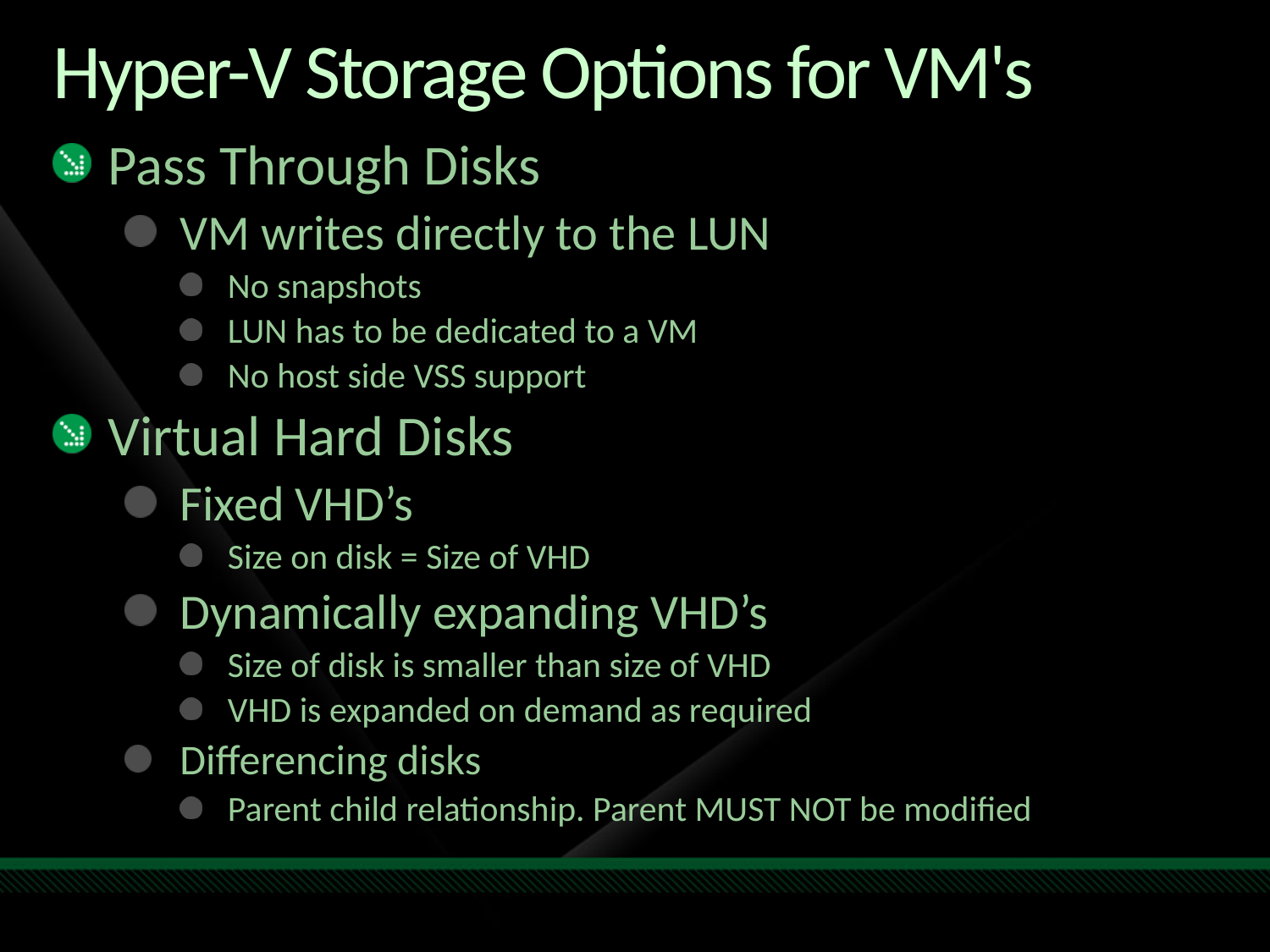

# Hyper-V Storage Options for VM's
Pass Through Disks
VM writes directly to the LUN
No snapshots
LUN has to be dedicated to a VM
No host side VSS support
Virtual Hard Disks
Fixed VHD’s
Size on disk = Size of VHD
Dynamically expanding VHD’s
Size of disk is smaller than size of VHD
VHD is expanded on demand as required
Differencing disks
Parent child relationship. Parent MUST NOT be modified